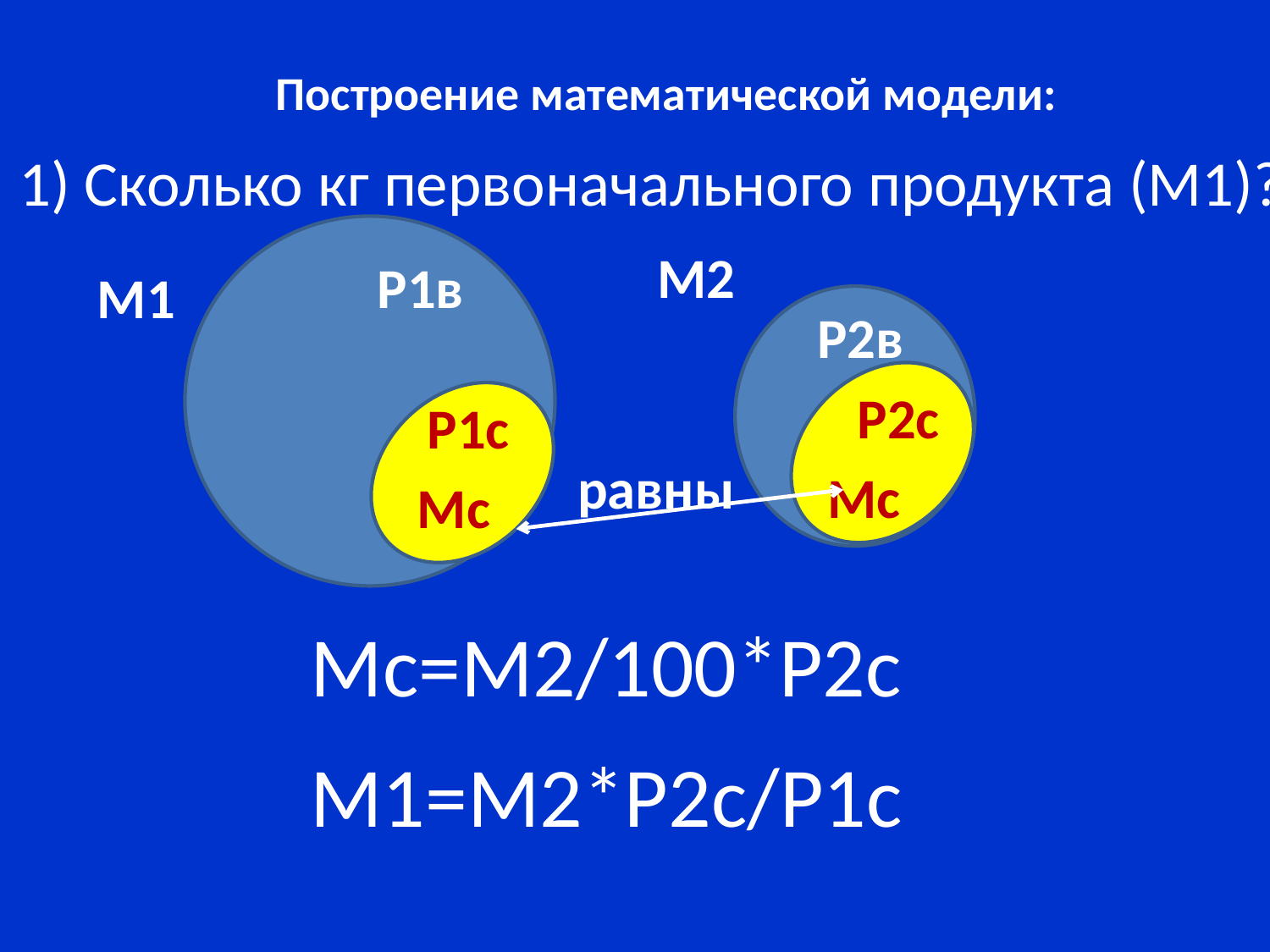

# Построение математической модели:
1) Сколько кг первоначального продукта (М1)?

М2
Р1в
М1

Р2в

Р2с
Р1с
равны
Мс
Мс
Мс=М2/100*Р2с
М1=М2*Р2с/Р1с